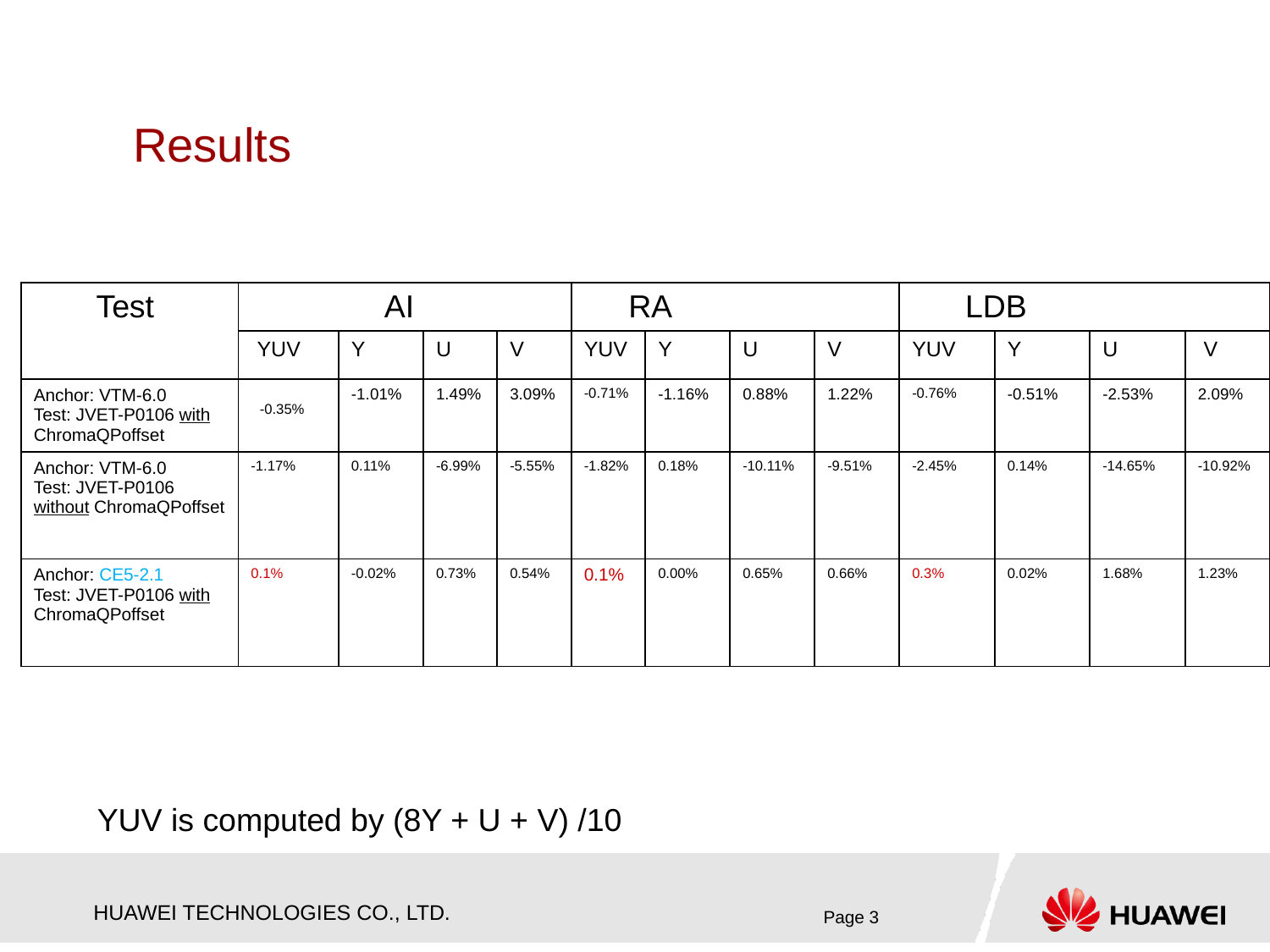

# Results
| Test | AI |  |  |  | RA |  |  |  | LDB |  |  |  |
| --- | --- | --- | --- | --- | --- | --- | --- | --- | --- | --- | --- | --- |
|  | YUV | Y | U | V | YUV | Y | U | V | YUV | Y | U | V |
| Anchor: VTM-6.0 Test: JVET-P0106 with ChromaQPoffset | -0.35% | -1.01% | 1.49% | 3.09% | -0.71% | -1.16% | 0.88% | 1.22% | -0.76% | -0.51% | -2.53% | 2.09% |
| Anchor: VTM-6.0 Test: JVET-P0106 without ChromaQPoffset | -1.17% | 0.11% | -6.99% | -5.55% | -1.82% | 0.18% | -10.11% | -9.51% | -2.45% | 0.14% | -14.65% | -10.92% |
| Anchor: CE5-2.1 Test: JVET-P0106 with ChromaQPoffset | 0.1% | -0.02% | 0.73% | 0.54% | 0.1% | 0.00% | 0.65% | 0.66% | 0.3% | 0.02% | 1.68% | 1.23% |
YUV is computed by (8Y + U + V) /10

Page 3